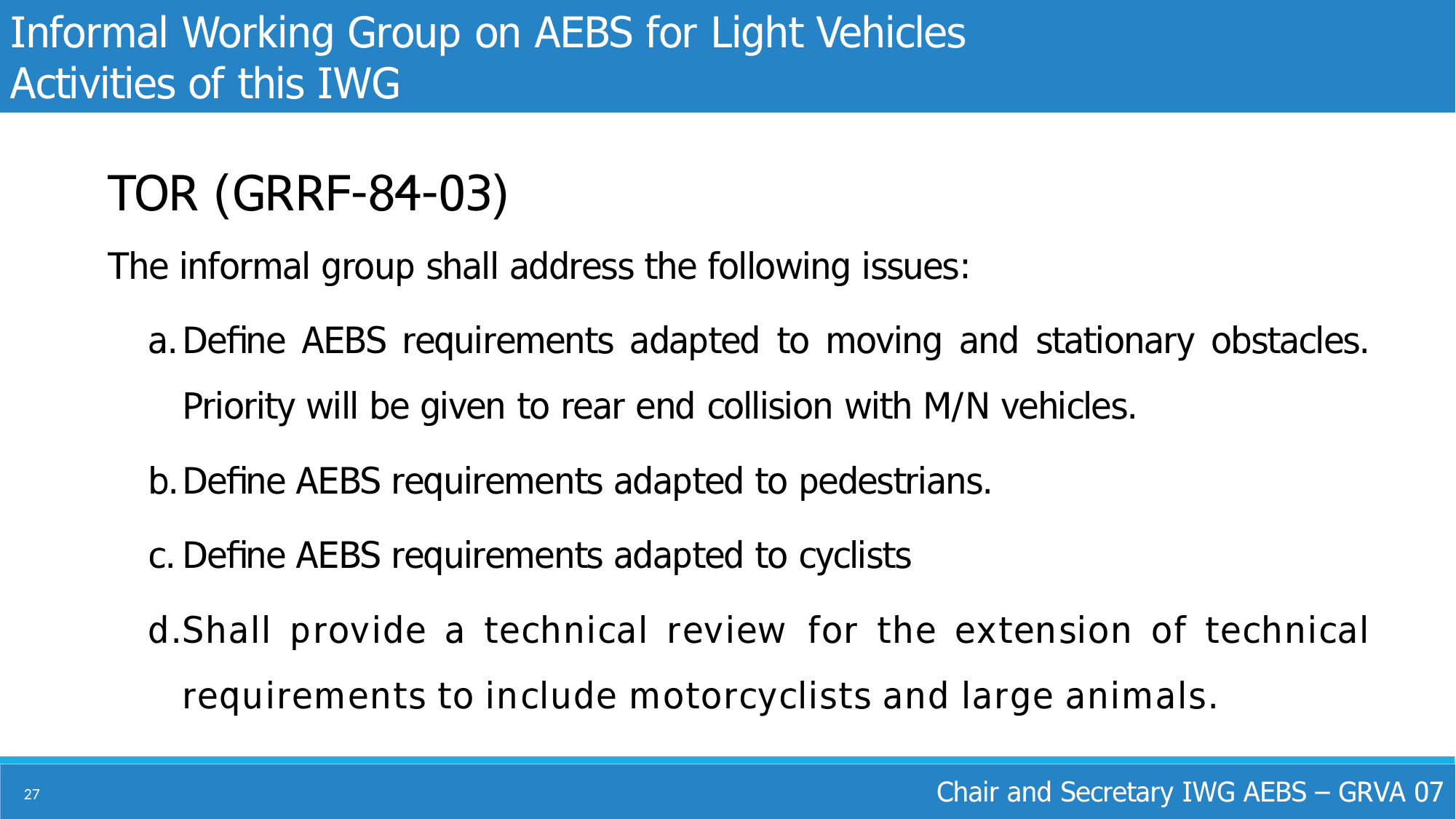

Informal Working Group on AEBS for Light Vehicles
Activities of this IWG
TOR (GRRF-84-03)
The informal group shall address the following issues:
Define AEBS requirements adapted to moving and stationary obstacles. Priority will be given to rear end collision with M/N vehicles.
Define AEBS requirements adapted to pedestrians.
Define AEBS requirements adapted to cyclists
Shall provide a technical review for the extension of technical requirements to include motorcyclists and large animals.
Chair and Secretary IWG AEBS – GRVA 07
27